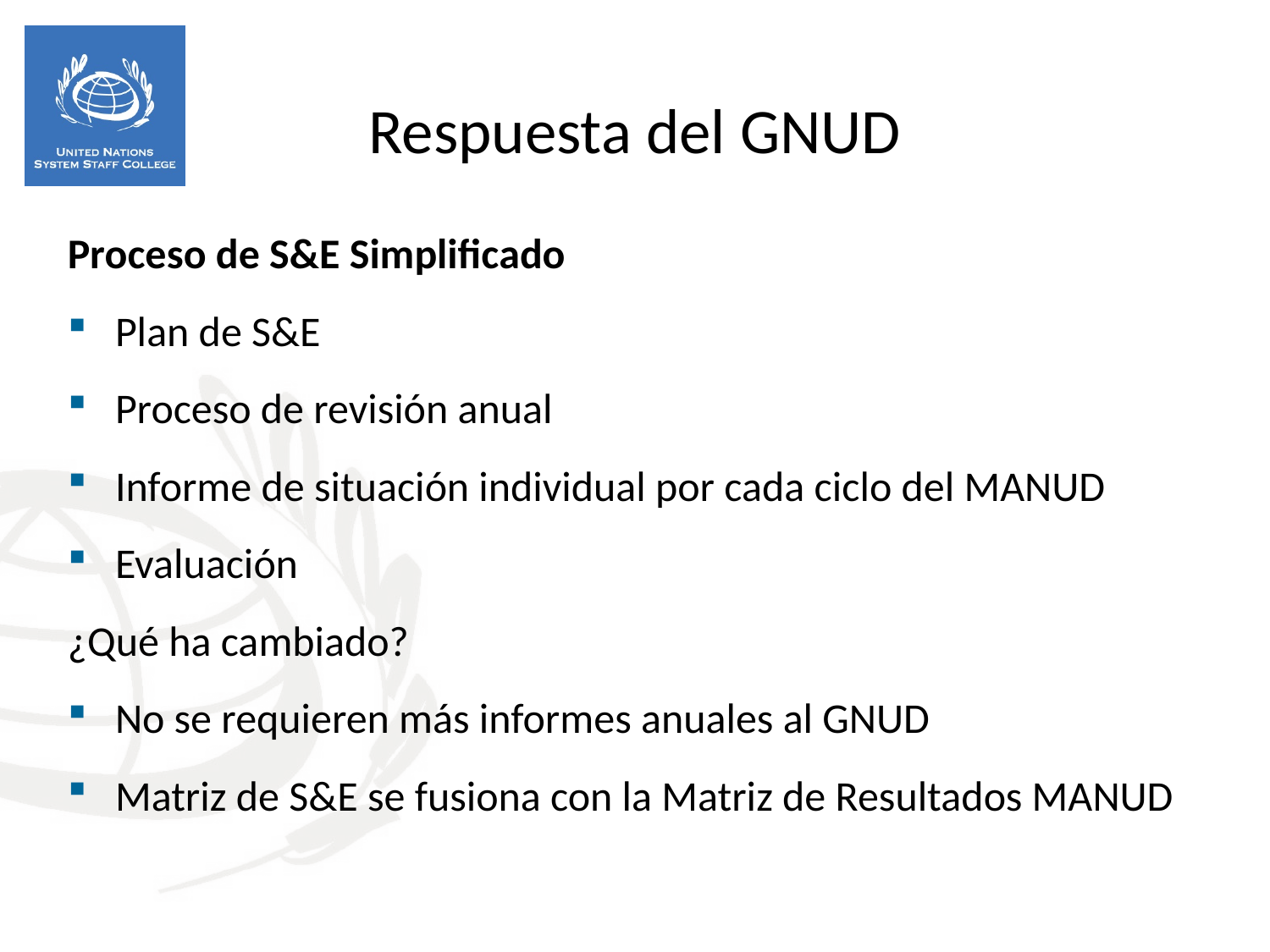

Respuesta del GNUD

Proceso de S&E Simplificado
Plan de S&E
Proceso de revisión anual
Informe de situación individual por cada ciclo del MANUD
Evaluación
¿Qué ha cambiado?
No se requieren más informes anuales al GNUD
Matriz de S&E se fusiona con la Matriz de Resultados MANUD